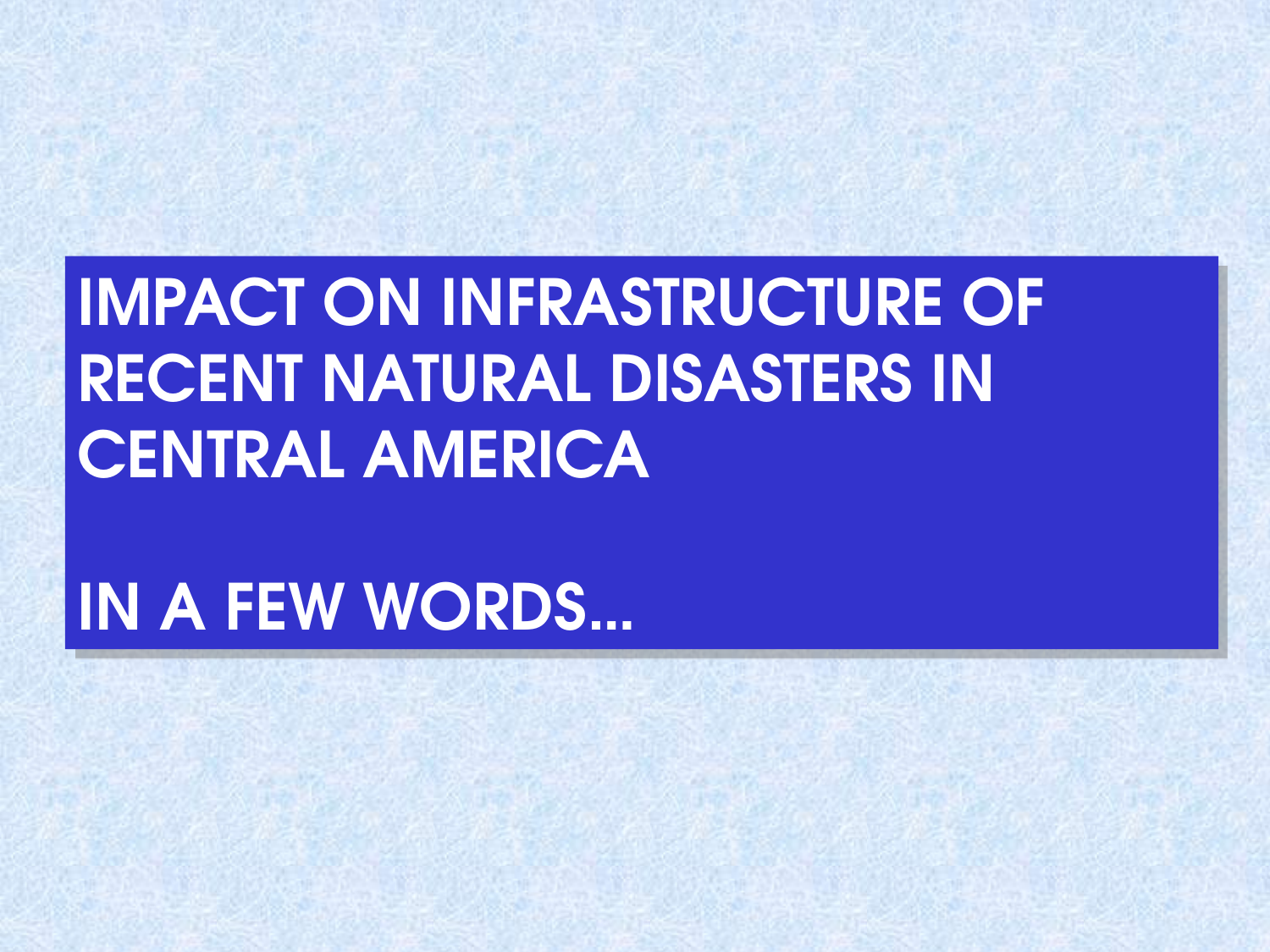

IMPACT ON INFRASTRUCTURE OF RECENT NATURAL DISASTERS IN CENTRAL AMERICA

IN A FEW WORDS…